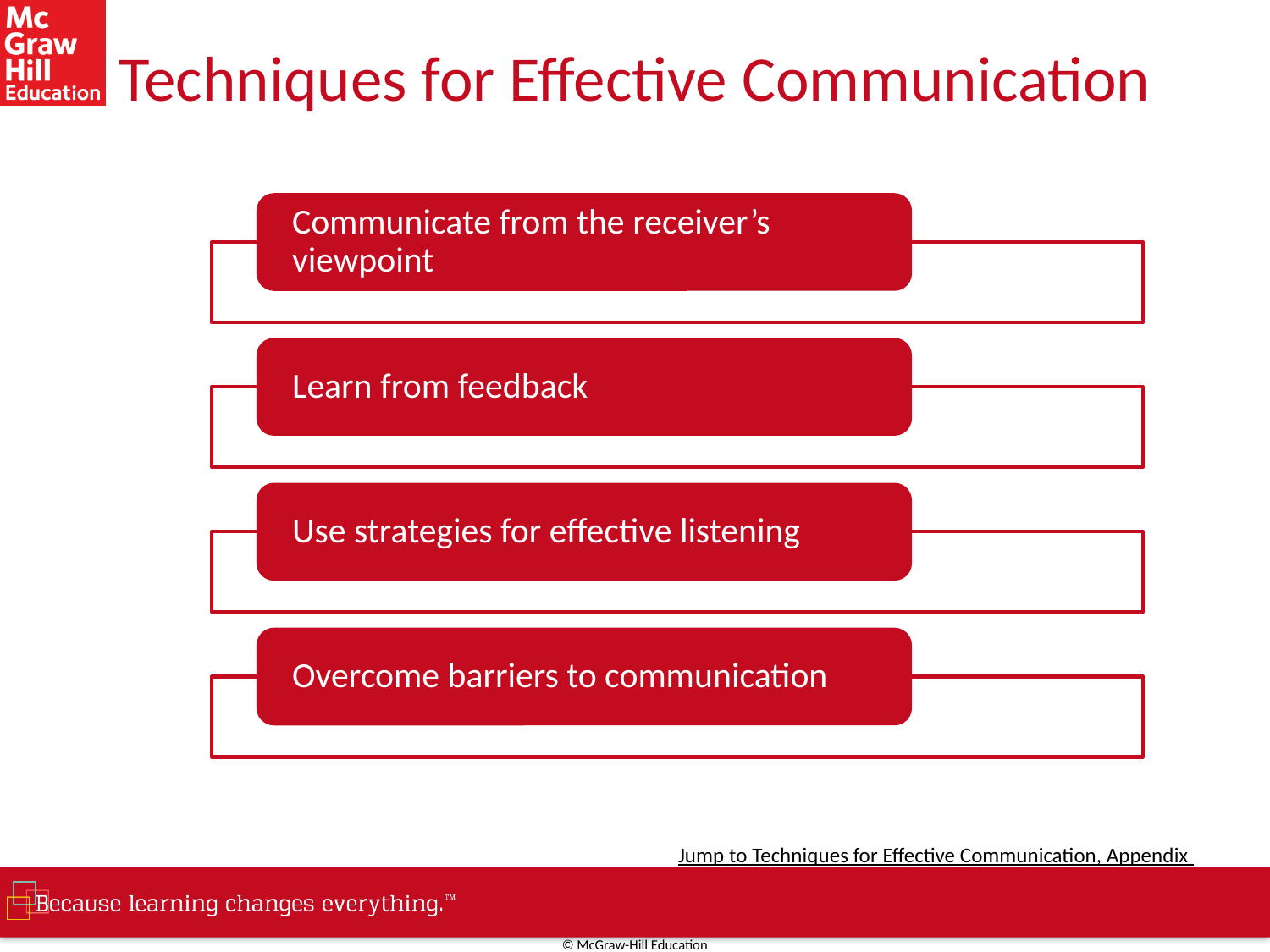

# Techniques for Effective Communication
Communicate from the receiver’s viewpoint
Learn from feedback
Use strategies for effective listening
Overcome barriers to communication
Jump to Techniques for Effective Communication, Appendix